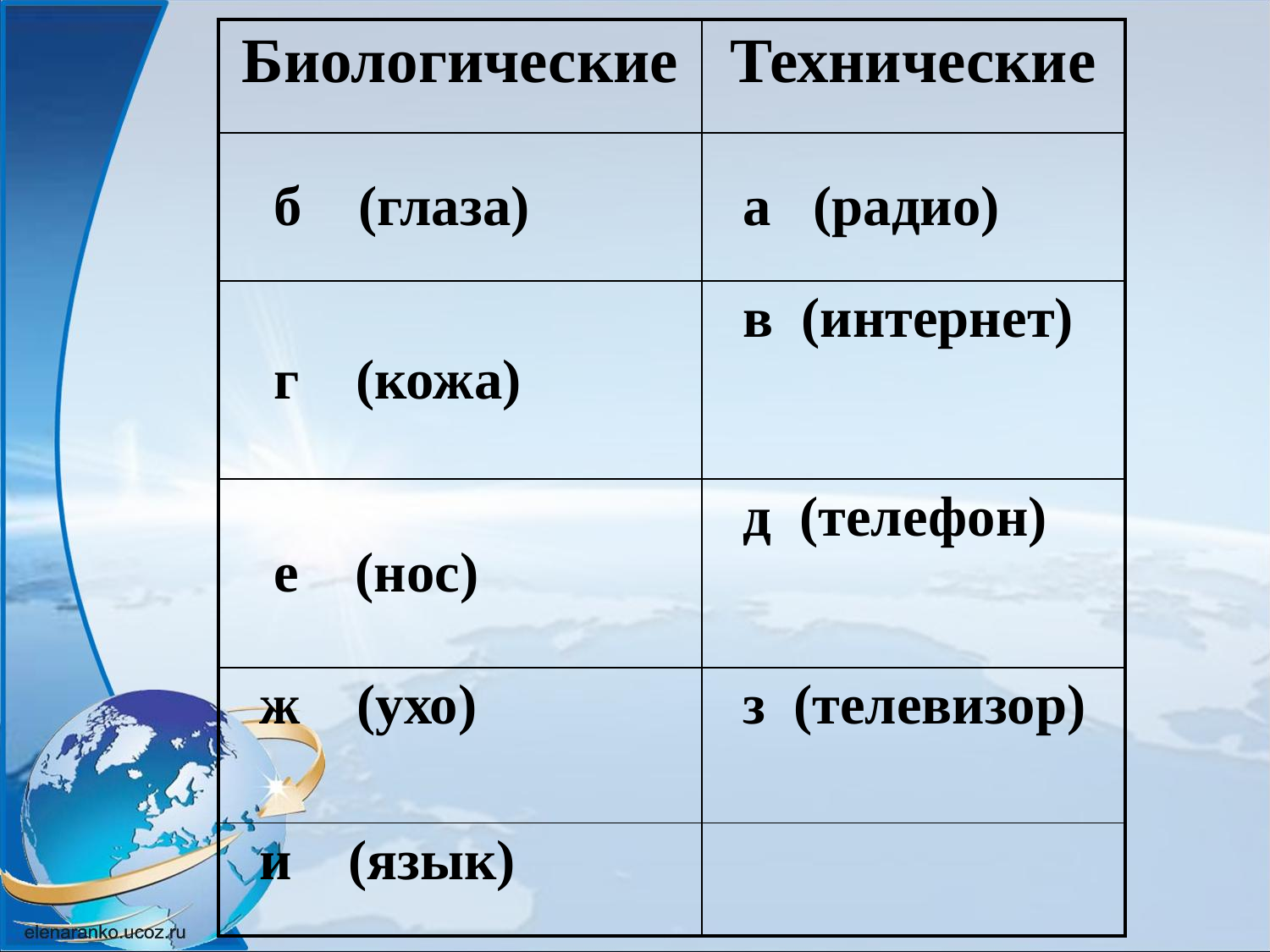

| Биологические | Технические |
| --- | --- |
| б (глаза) | а (радио) |
| г (кожа) | в (интернет) |
| е (нос) | д (телефон) |
| ж (ухо) | з (телевизор) |
| и (язык) |  |